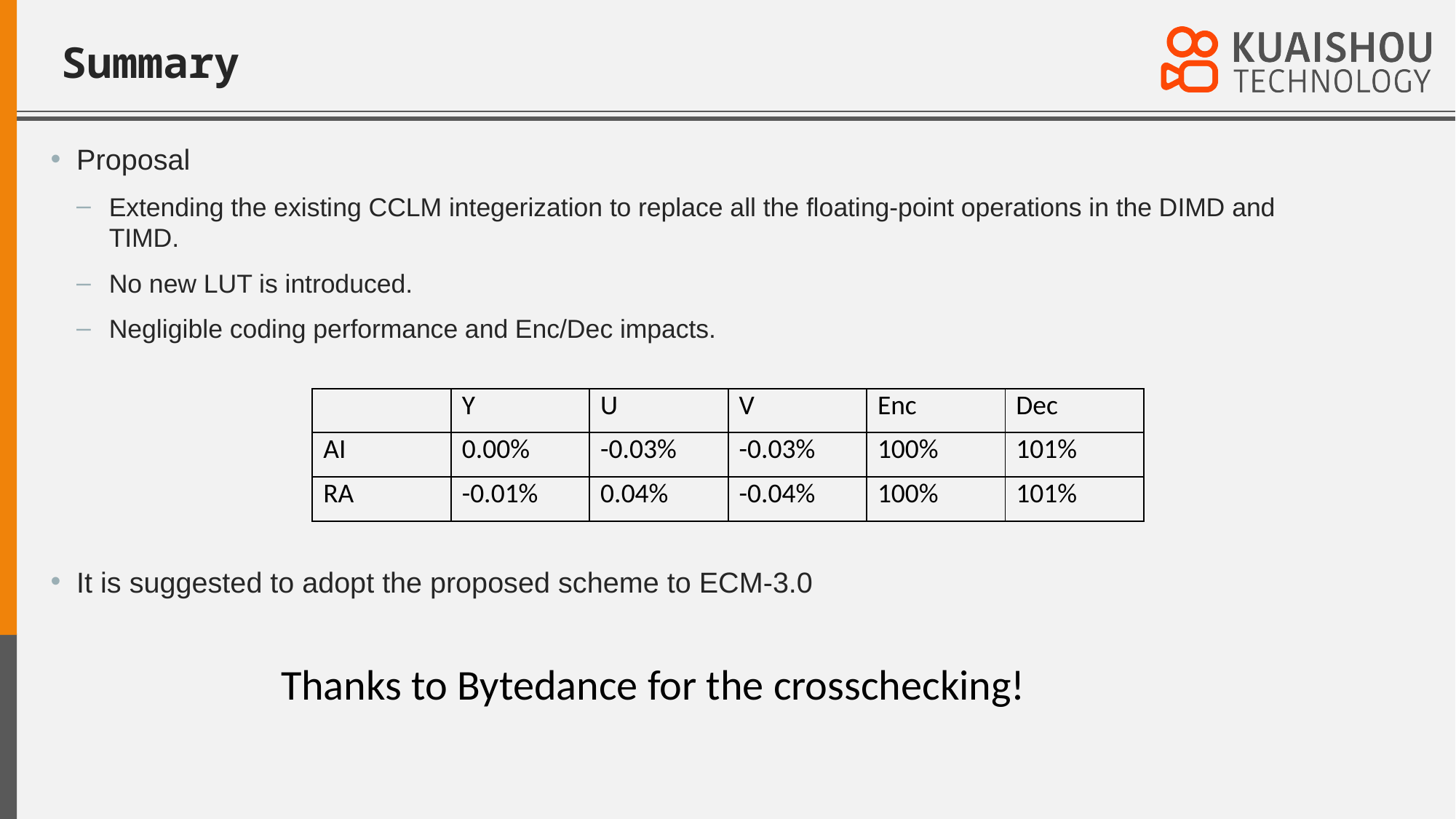

# Summary
Proposal
Extending the existing CCLM integerization to replace all the floating-point operations in the DIMD and TIMD.
No new LUT is introduced.
Negligible coding performance and Enc/Dec impacts.

It is suggested to adopt the proposed scheme to ECM-3.0

|  | Y | U | V | Enc | Dec |
| --- | --- | --- | --- | --- | --- |
| AI | 0.00% | -0.03% | -0.03% | 100% | 101% |
| RA | -0.01% | 0.04% | -0.04% | 100% | 101% |
Thanks to Bytedance for the crosschecking!